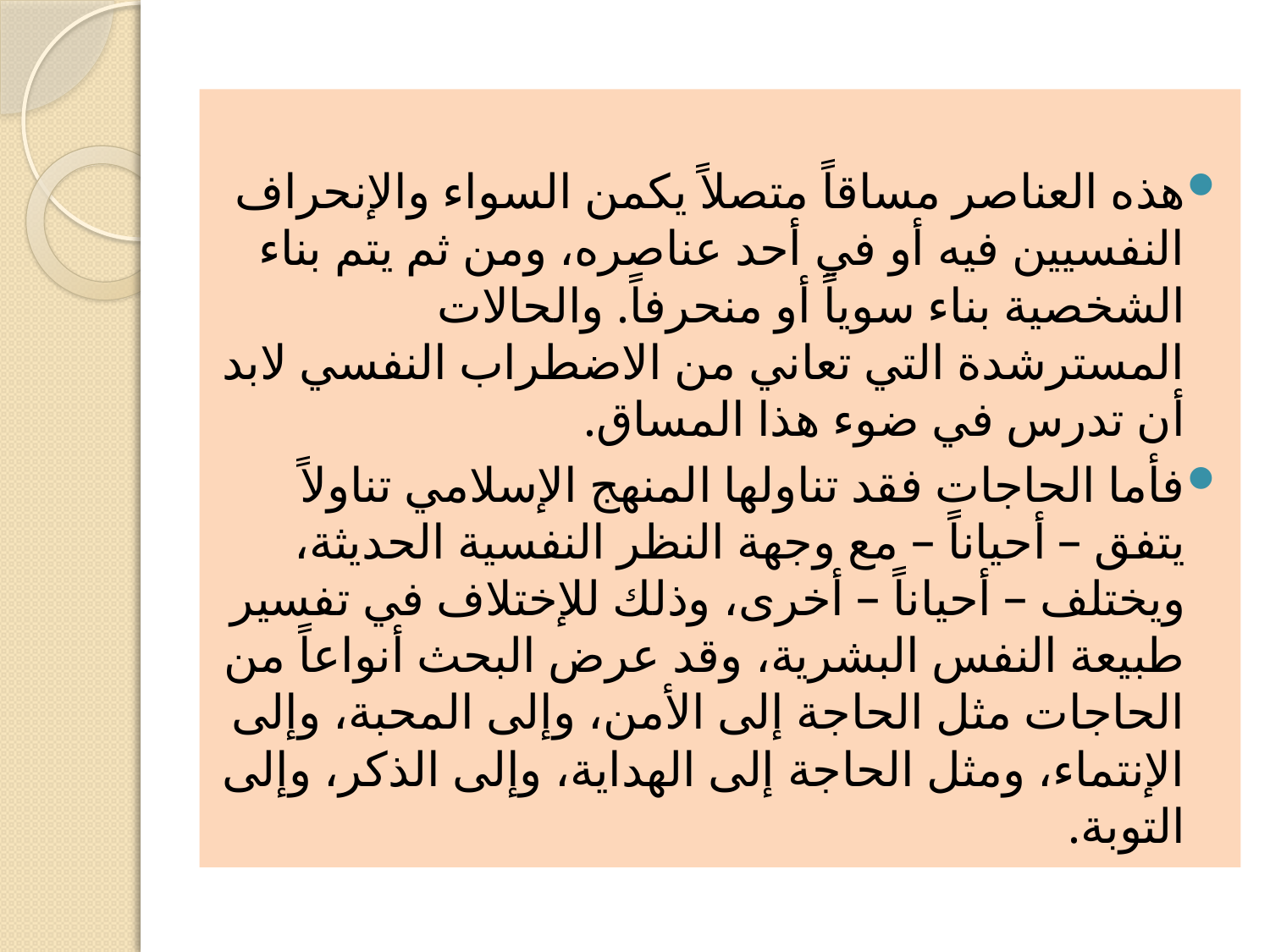

هذه العناصر مساقاً متصلاً يكمن السواء والإنحراف النفسيين فيه أو في أحد عناصره، ومن ثم يتم بناء الشخصية بناء سوياً أو منحرفاً. والحالات المسترشدة التي تعاني من الاضطراب النفسي لابد أن تدرس في ضوء هذا المساق.
فأما الحاجات فقد تناولها المنهج الإسلامي تناولاً يتفق – أحياناً – مع وجهة النظر النفسية الحديثة، ويختلف – أحياناً – أخرى، وذلك للإختلاف في تفسير طبيعة النفس البشرية، وقد عرض البحث أنواعاً من الحاجات مثل الحاجة إلى الأمن، وإلى المحبة، وإلى الإنتماء، ومثل الحاجة إلى الهداية، وإلى الذكر، وإلى التوبة.